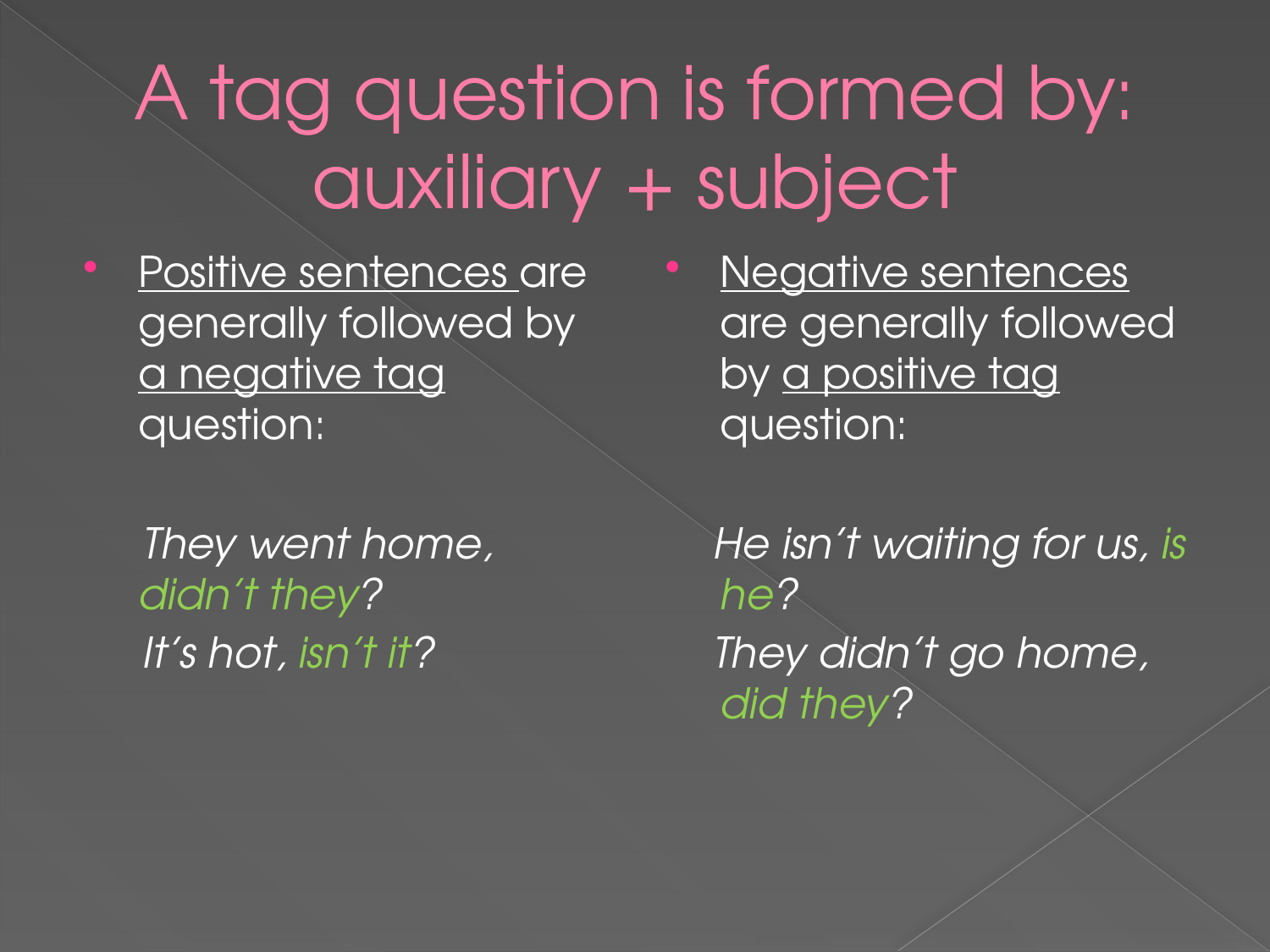

# A tag question is formed by: auxiliary + subject
Positive sentences are generally followed by a negative tag question:

     They went home, didn’t they?
     It’s hot, isn’t it?
Negative sentences are generally followed by a positive tag question:

    He isn’t waiting for us, is he?
    They didn’t go home, did they?